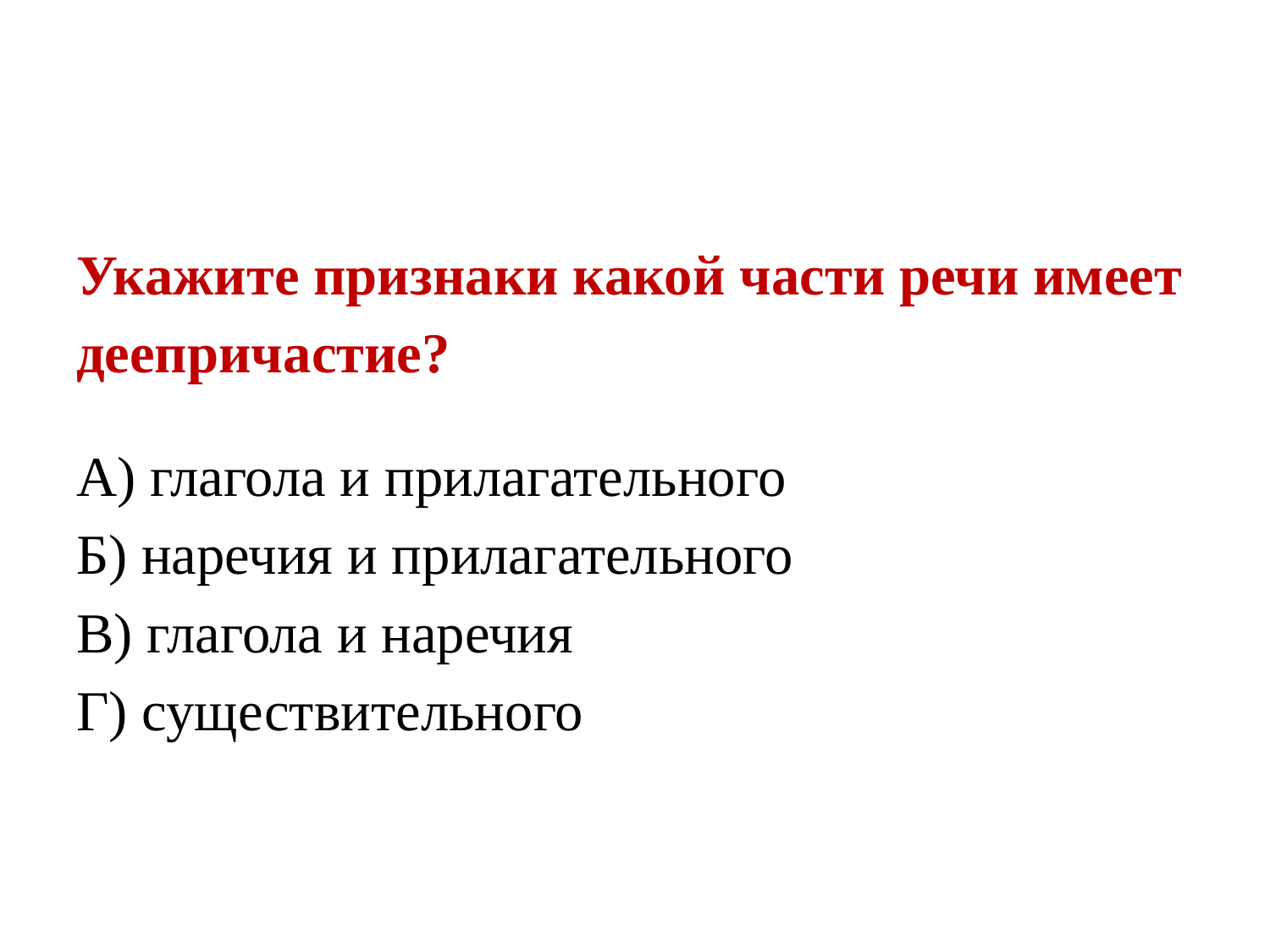

# Укажите, признаки какой части речи имеет деепричастие
Укажите признаки какой части речи имеет деепричастие?
А) глагола и прилагательного
Б) наречия и прилагательного
В) глагола и наречия
Г) существительного